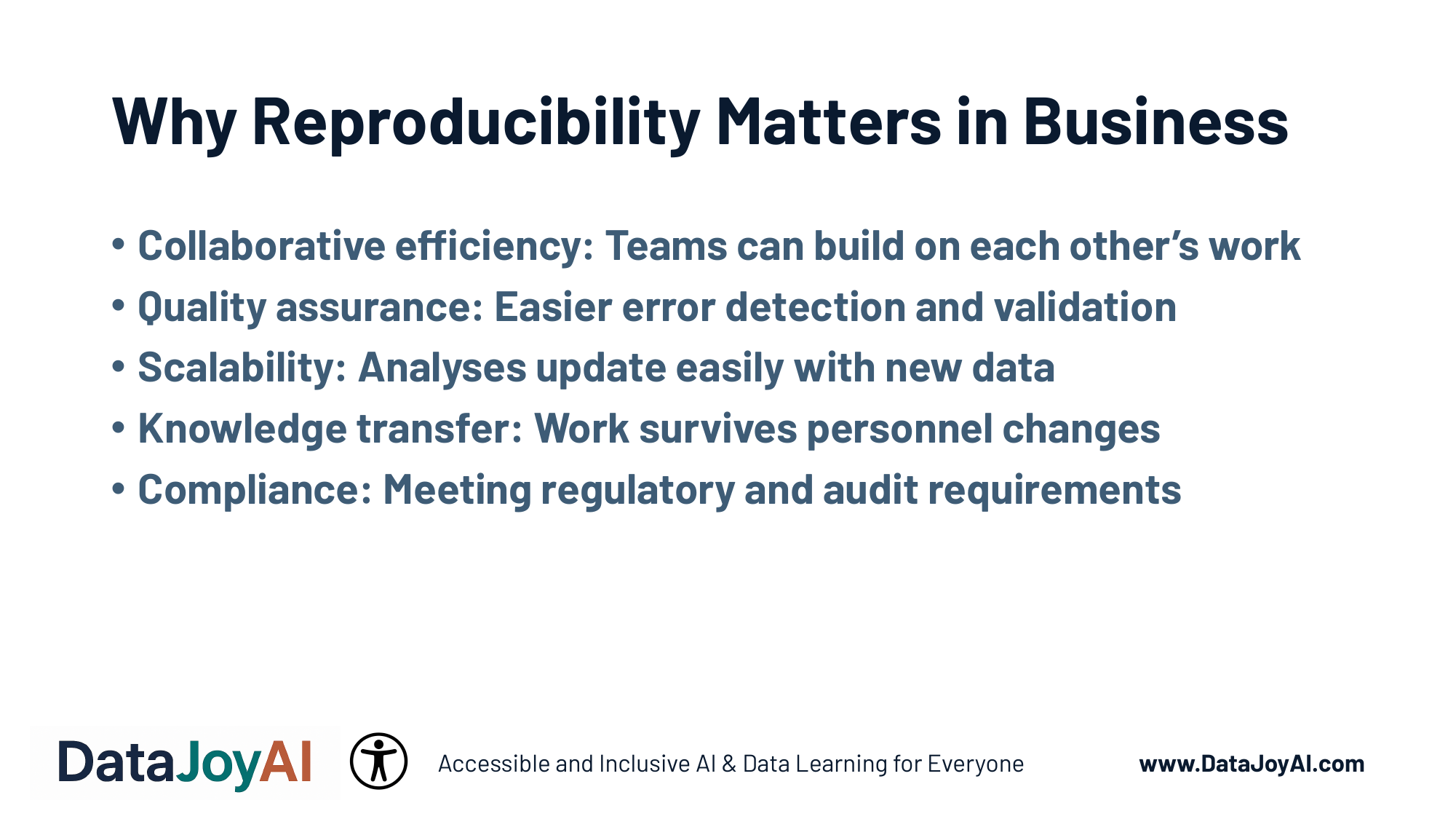

# Why Reproducibility Matters in Business
Collaborative efficiency: Teams can build on each other’s work
Quality assurance: Easier error detection and validation
Scalability: Analyses update easily with new data
Knowledge transfer: Work survives personnel changes
Compliance: Meeting regulatory and audit requirements